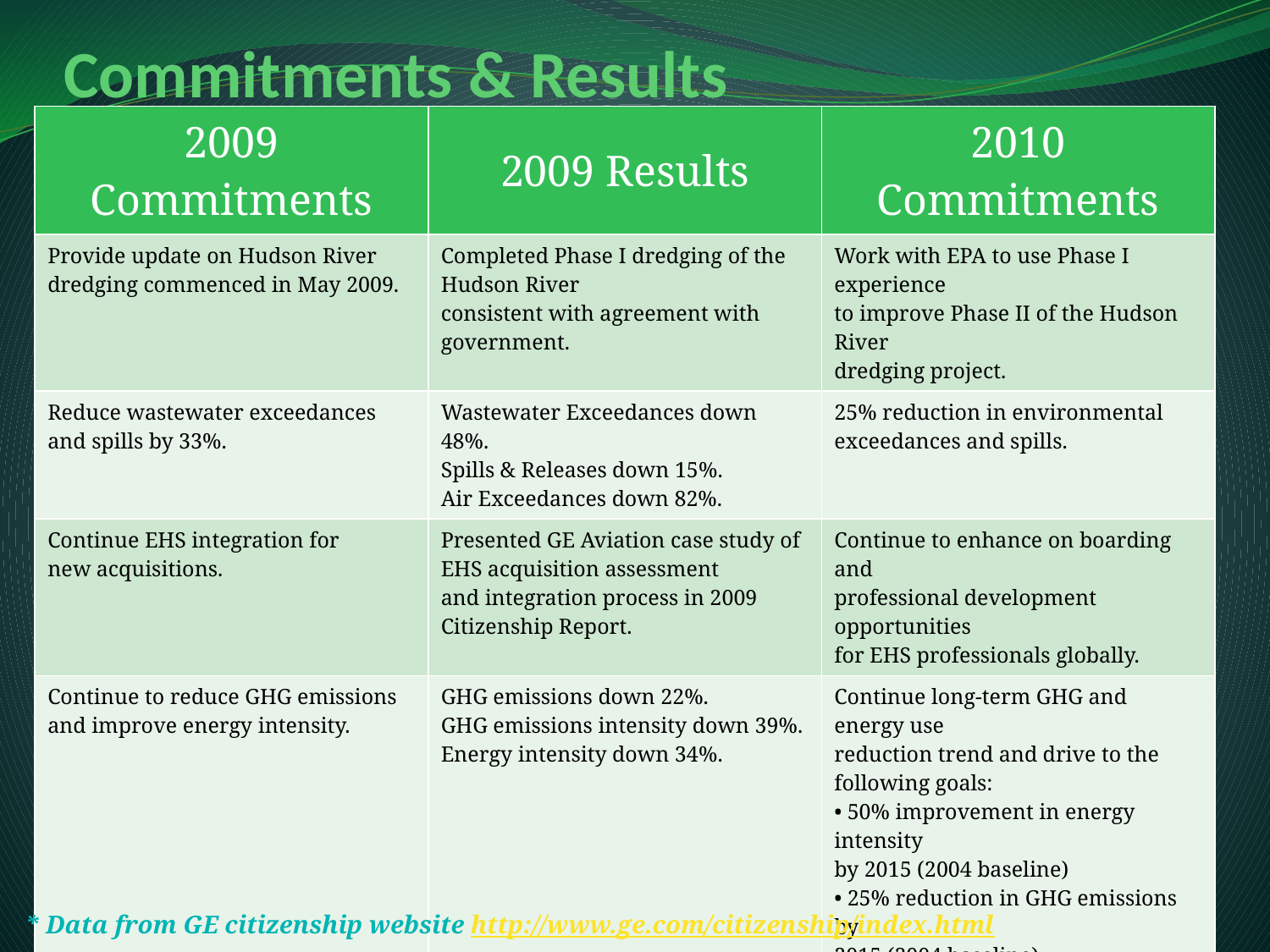

Commitments & Results
| 2009 Commitments | 2009 Results | 2010 Commitments |
| --- | --- | --- |
| Provide update on Hudson River dredging commenced in May 2009. | Completed Phase I dredging of the Hudson River consistent with agreement with government. | Work with EPA to use Phase I experience to improve Phase II of the Hudson River dredging project. |
| Reduce wastewater exceedances and spills by 33%. | Wastewater Exceedances down 48%. Spills & Releases down 15%. Air Exceedances down 82%. | 25% reduction in environmental exceedances and spills. |
| Continue EHS integration for new acquisitions. | Presented GE Aviation case study of EHS acquisition assessment and integration process in 2009 Citizenship Report. | Continue to enhance on boarding and professional development opportunities for EHS professionals globally. |
| Continue to reduce GHG emissions and improve energy intensity. | GHG emissions down 22%. GHG emissions intensity down 39%. Energy intensity down 34%. | Continue long-term GHG and energy use reduction trend and drive to the following goals: • 50% improvement in energy intensity by 2015 (2004 baseline) • 25% reduction in GHG emissions by 2015 (2004 baseline) |
| Reduce water use. | GE reduced its water use by 30% compared to 2006 levels. | Continue long-term water use reduction trend and drive to the following goal: 25% reduction in fresh water use by 2015 (2006 baseline) |
#

6
* Data from GE citizenship website http://www.ge.com/citizenship/index.html